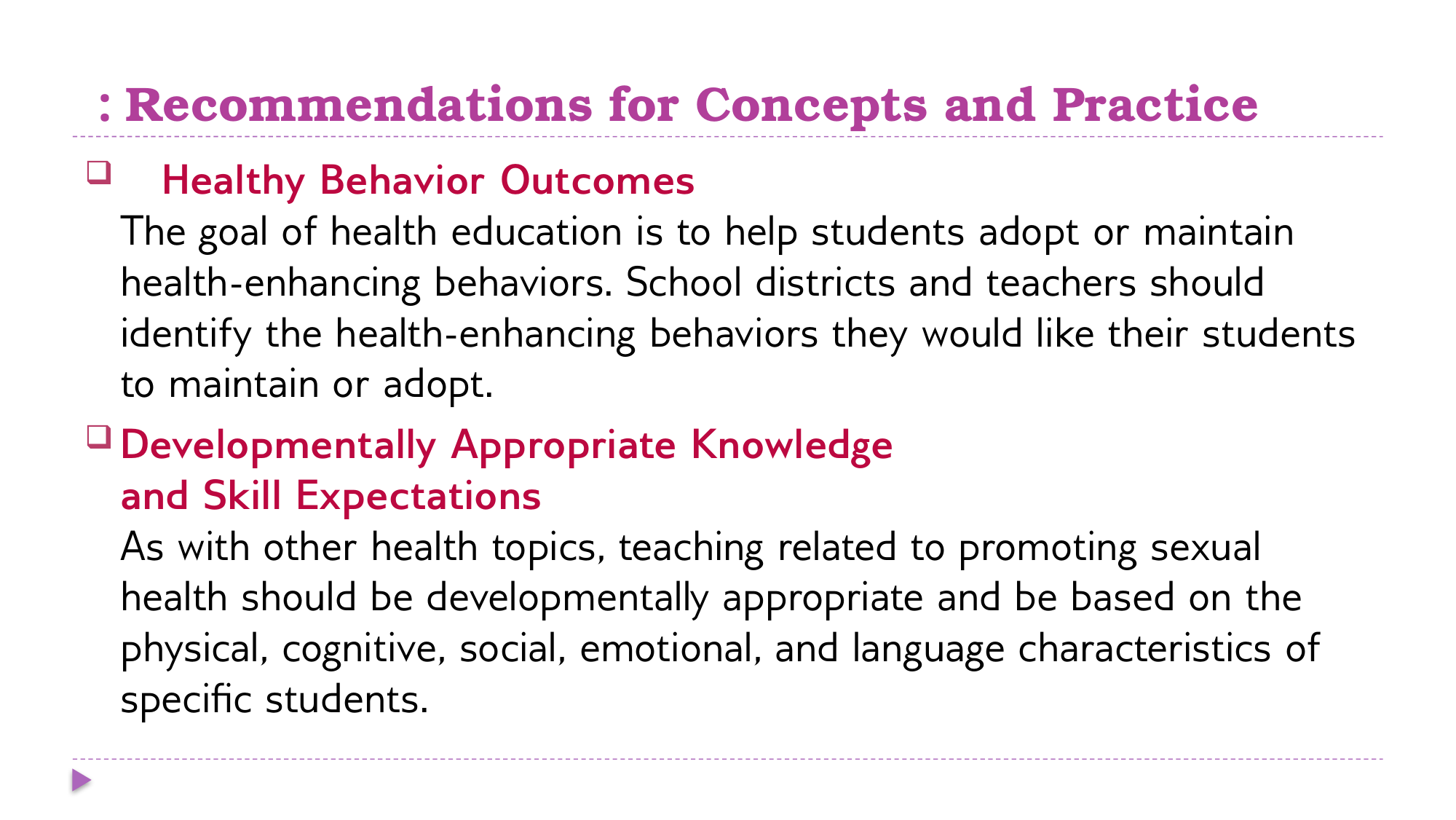

# Recommendations for Concepts and Practice :
   Healthy Behavior Outcomes
The goal of health education is to help students adopt or maintain health-enhancing behaviors. School districts and teachers should identify the health-enhancing behaviors they would like their students to maintain or adopt.
Developmentally Appropriate Knowledge
and Skill Expectations
As with other health topics, teaching related to promoting sexual health should be developmentally appropriate and be based on the physical, cognitive, social, emotional, and language characteristics of specific students.